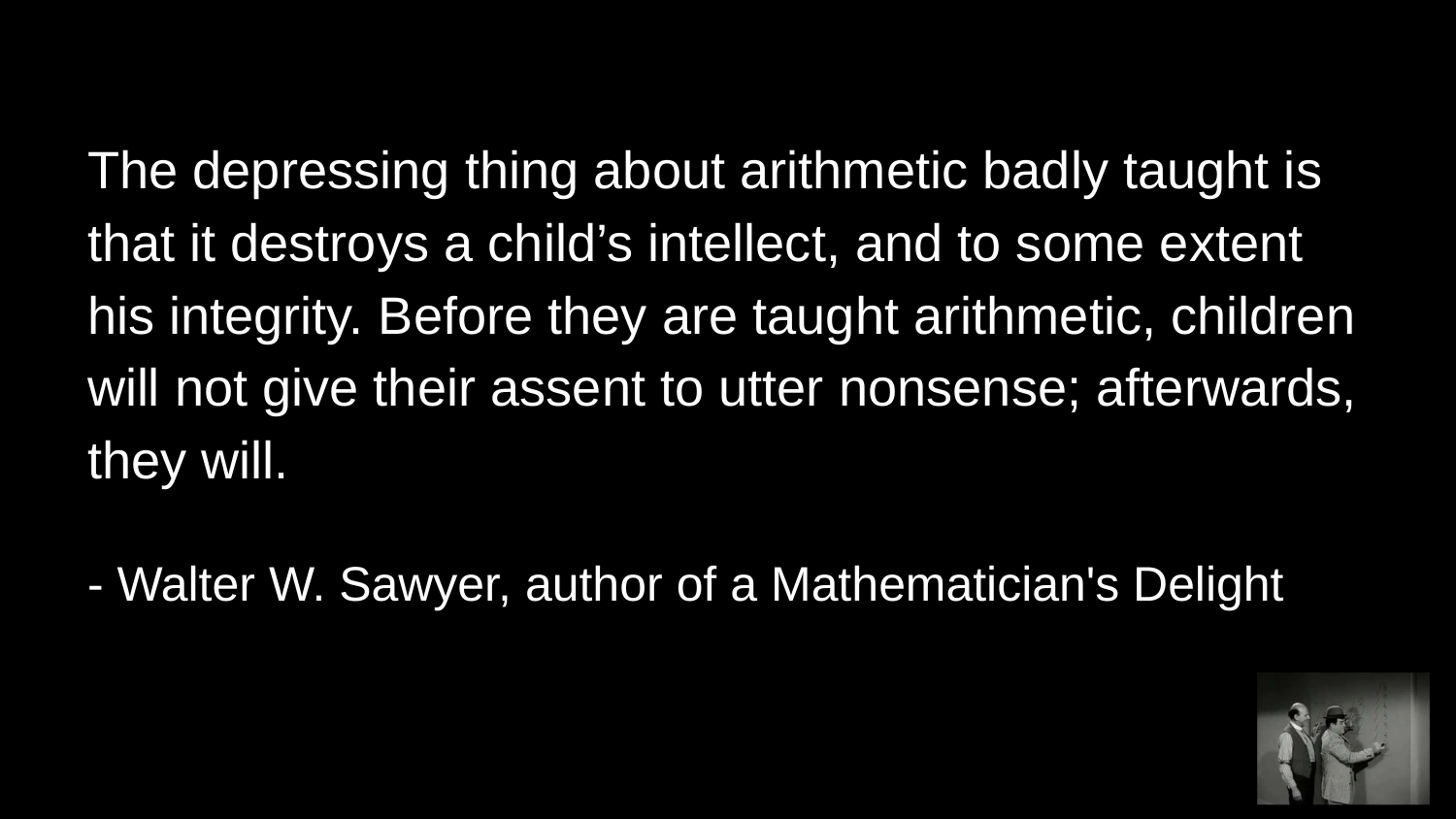

The depressing thing about arithmetic badly taught is that it destroys a child’s intellect, and to some extent his integrity. Before they are taught arithmetic, children will not give their assent to utter nonsense; afterwards, they will.

- Walter W. Sawyer, author of a Mathematician's Delight